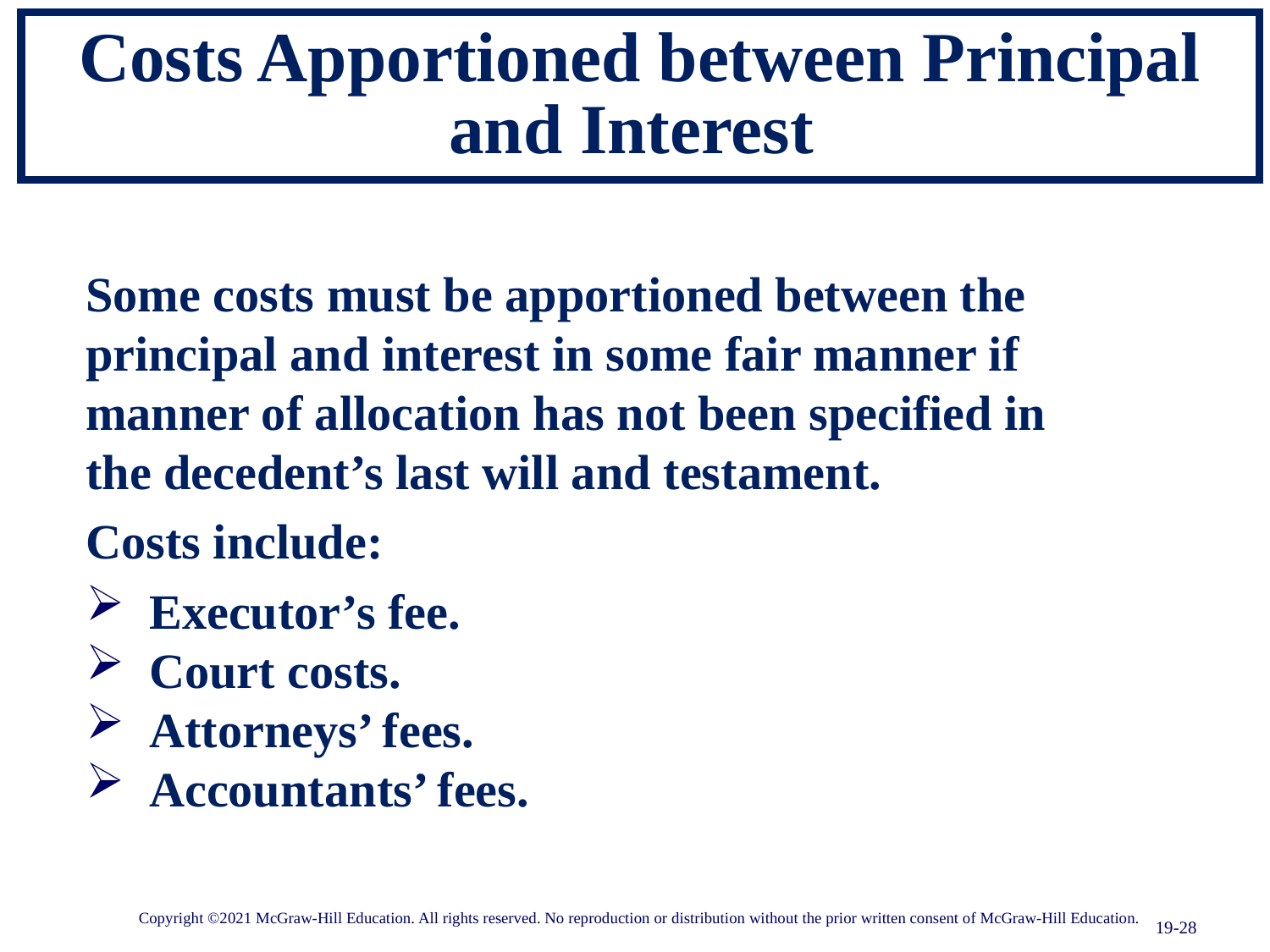

# Costs Apportioned between Principal and Interest
Some costs must be apportioned between the
principal and interest in some fair manner if
manner of allocation has not been specified in
the decedent’s last will and testament.
Costs include:
Executor’s fee.
Court costs.
Attorneys’ fees.
Accountants’ fees.
Copyright ©2021 McGraw-Hill Education. All rights reserved. No reproduction or distribution without the prior written consent of McGraw-Hill Education.
19-28